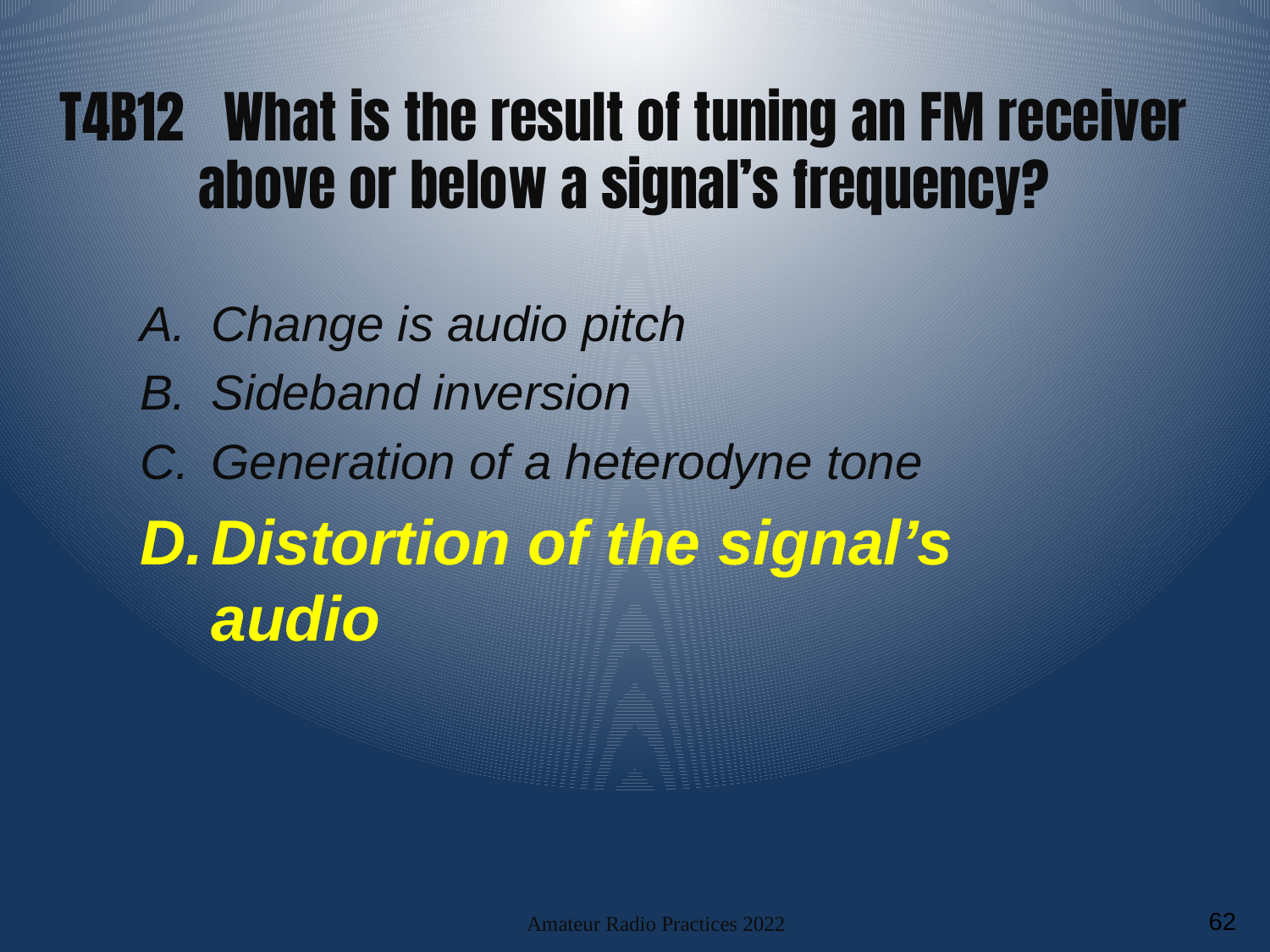

# T4B12   What is the result of tuning an FM receiver above or below a signal’s frequency?
Change is audio pitch
Sideband inversion
Generation of a heterodyne tone
Distortion of the signal’s audio

Amateur Radio Practices 2022
62